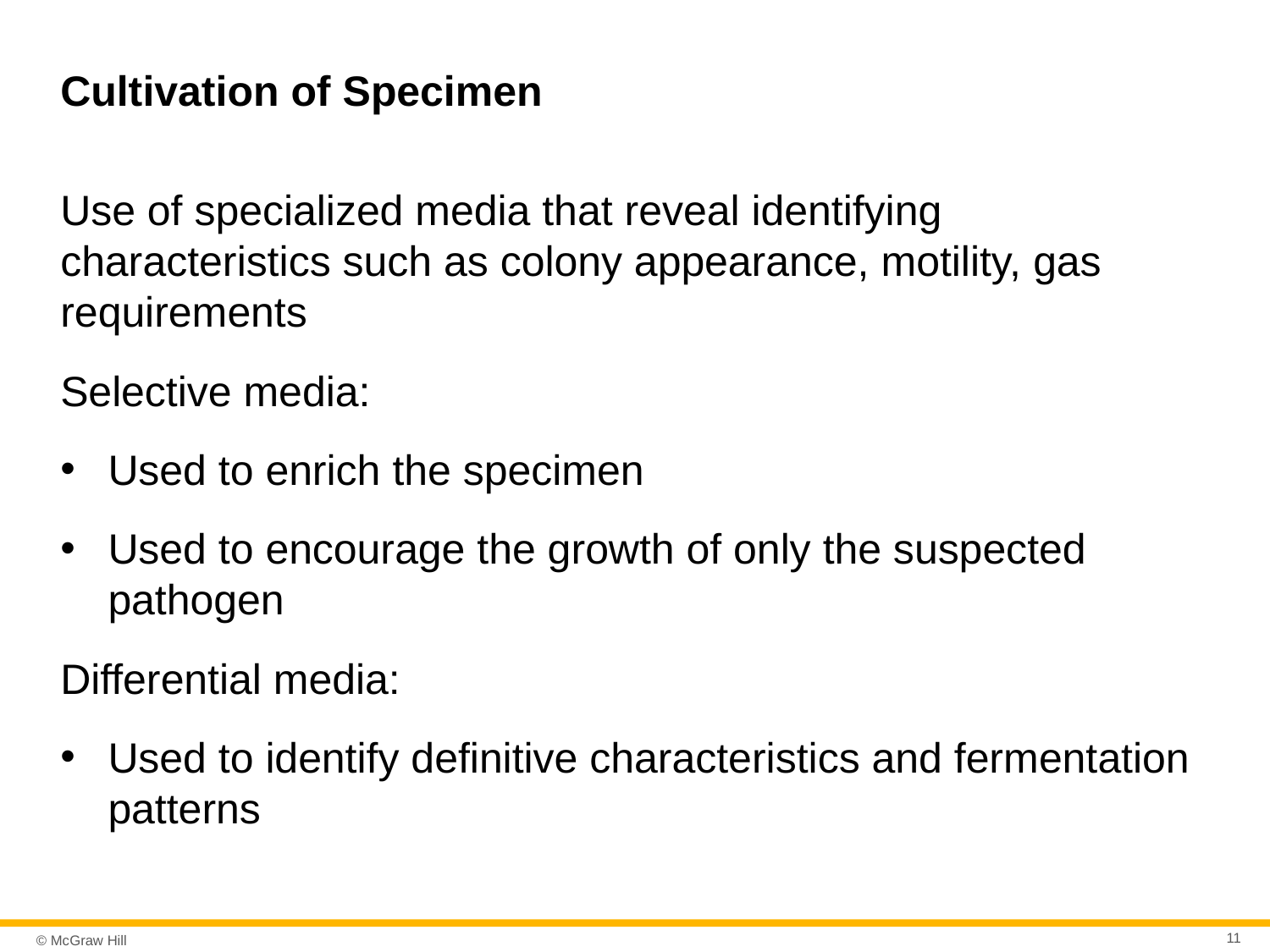

# Cultivation of Specimen
Use of specialized media that reveal identifying characteristics such as colony appearance, motility, gas requirements
Selective media:
Used to enrich the specimen
Used to encourage the growth of only the suspected pathogen
Differential media:
Used to identify definitive characteristics and fermentation patterns